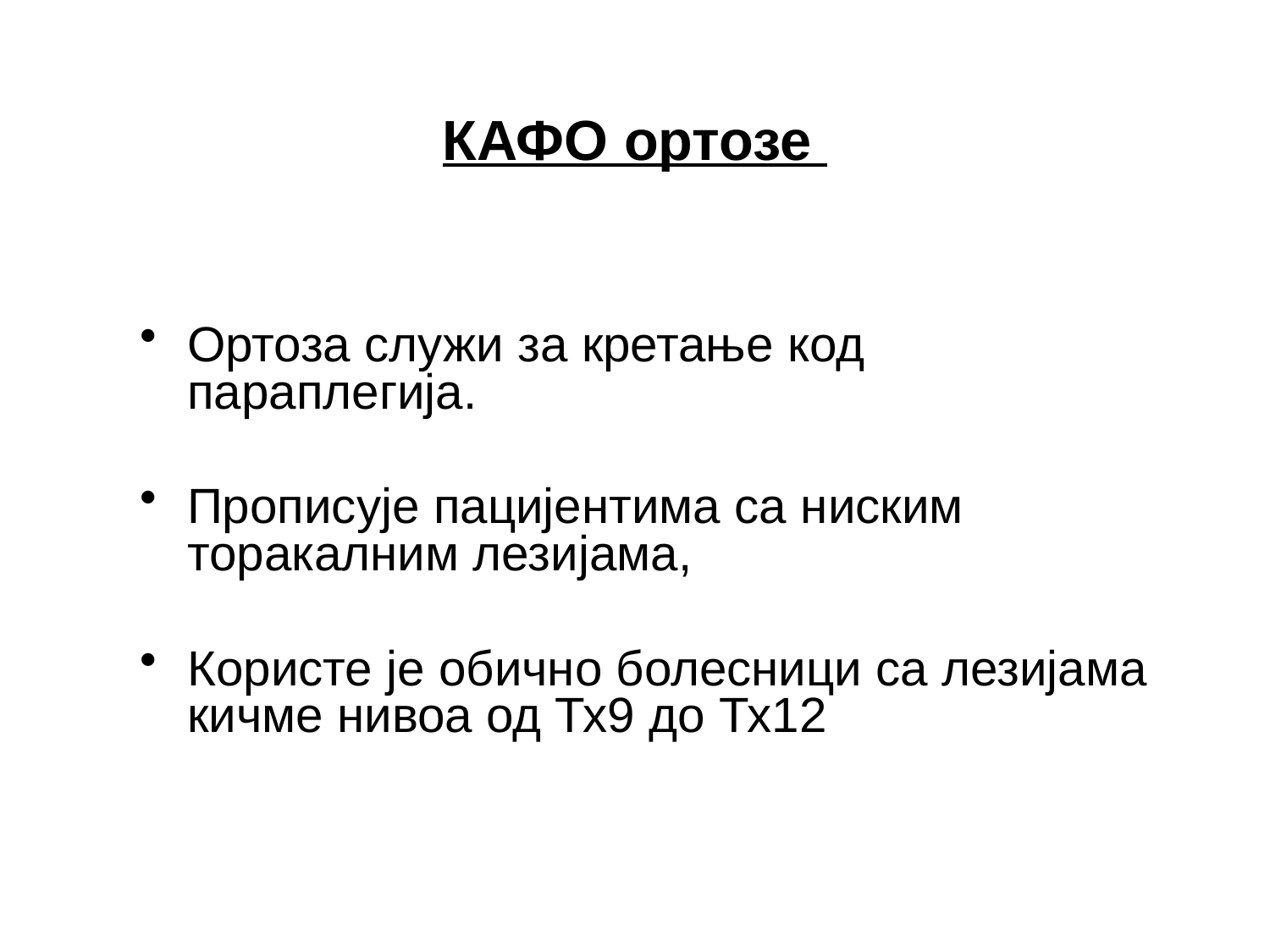

# КАФО ортозе
Ортоза служи за кретање код параплегија.

Прописује пацијентима са ниским торакалним лезијама,

Користе је обично болесници са лезијама кичме нивоа од Тх9 до Тх12